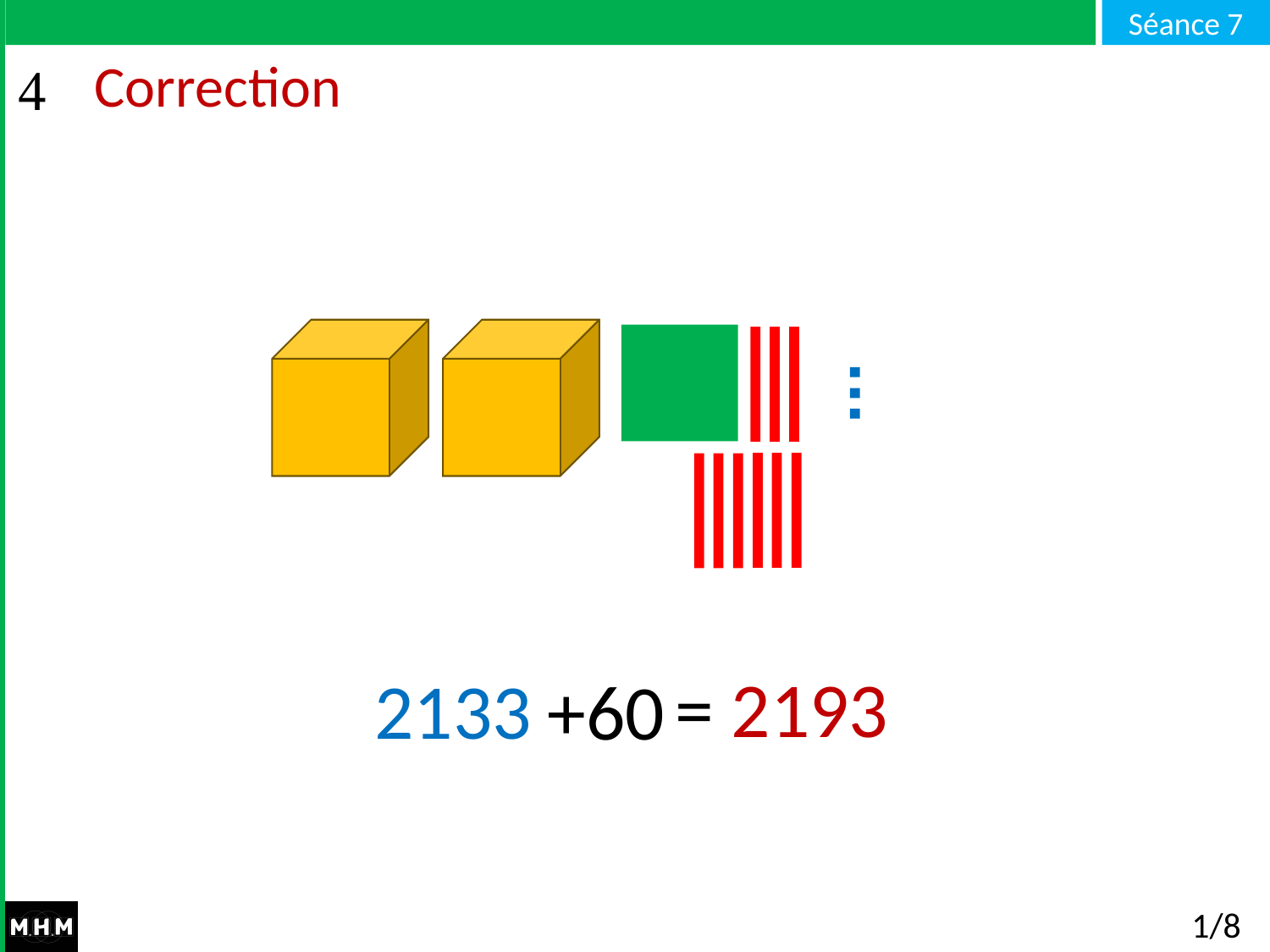

# Correction

= 2193
2133
+60
1/8